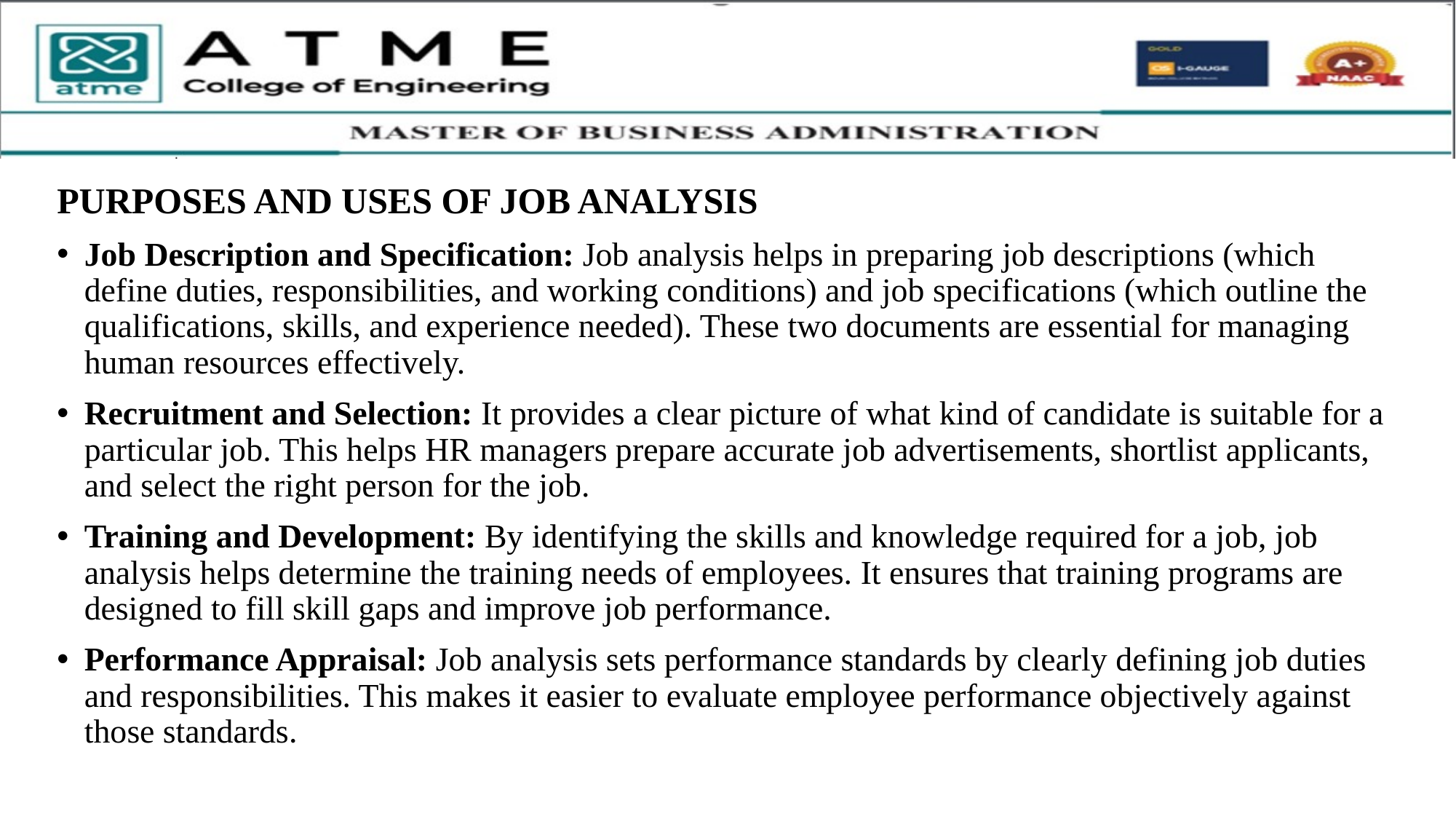

PURPOSES AND USES OF JOB ANALYSIS
Job Description and Specification: Job analysis helps in preparing job descriptions (which define duties, responsibilities, and working conditions) and job specifications (which outline the qualifications, skills, and experience needed). These two documents are essential for managing human resources effectively.
Recruitment and Selection: It provides a clear picture of what kind of candidate is suitable for a particular job. This helps HR managers prepare accurate job advertisements, shortlist applicants, and select the right person for the job.
Training and Development: By identifying the skills and knowledge required for a job, job analysis helps determine the training needs of employees. It ensures that training programs are designed to fill skill gaps and improve job performance.
Performance Appraisal: Job analysis sets performance standards by clearly defining job duties and responsibilities. This makes it easier to evaluate employee performance objectively against those standards.